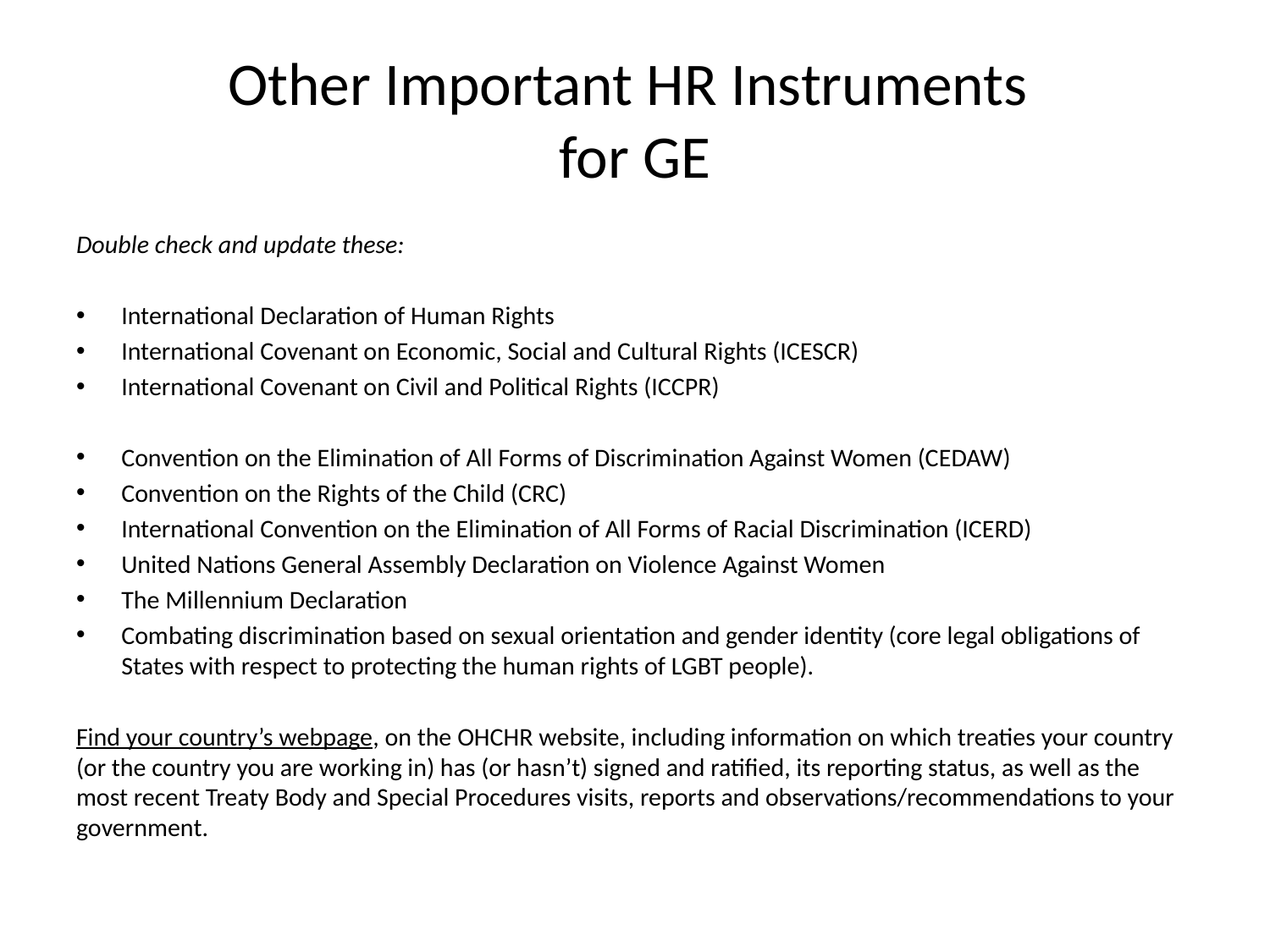

# Other Important HR Instruments for GE
Double check and update these:

International Declaration of Human Rights
International Covenant on Economic, Social and Cultural Rights (ICESCR)
International Covenant on Civil and Political Rights (ICCPR)

Convention on the Elimination of All Forms of Discrimination Against Women (CEDAW)
Convention on the Rights of the Child (CRC)
International Convention on the Elimination of All Forms of Racial Discrimination (ICERD)
United Nations General Assembly Declaration on Violence Against Women
The Millennium Declaration
Combating discrimination based on sexual orientation and gender identity (core legal obligations of States with respect to protecting the human rights of LGBT people).

Find your country’s webpage, on the OHCHR website, including information on which treaties your country (or the country you are working in) has (or hasn’t) signed and ratified, its reporting status, as well as the most recent Treaty Body and Special Procedures visits, reports and observations/recommendations to your government.